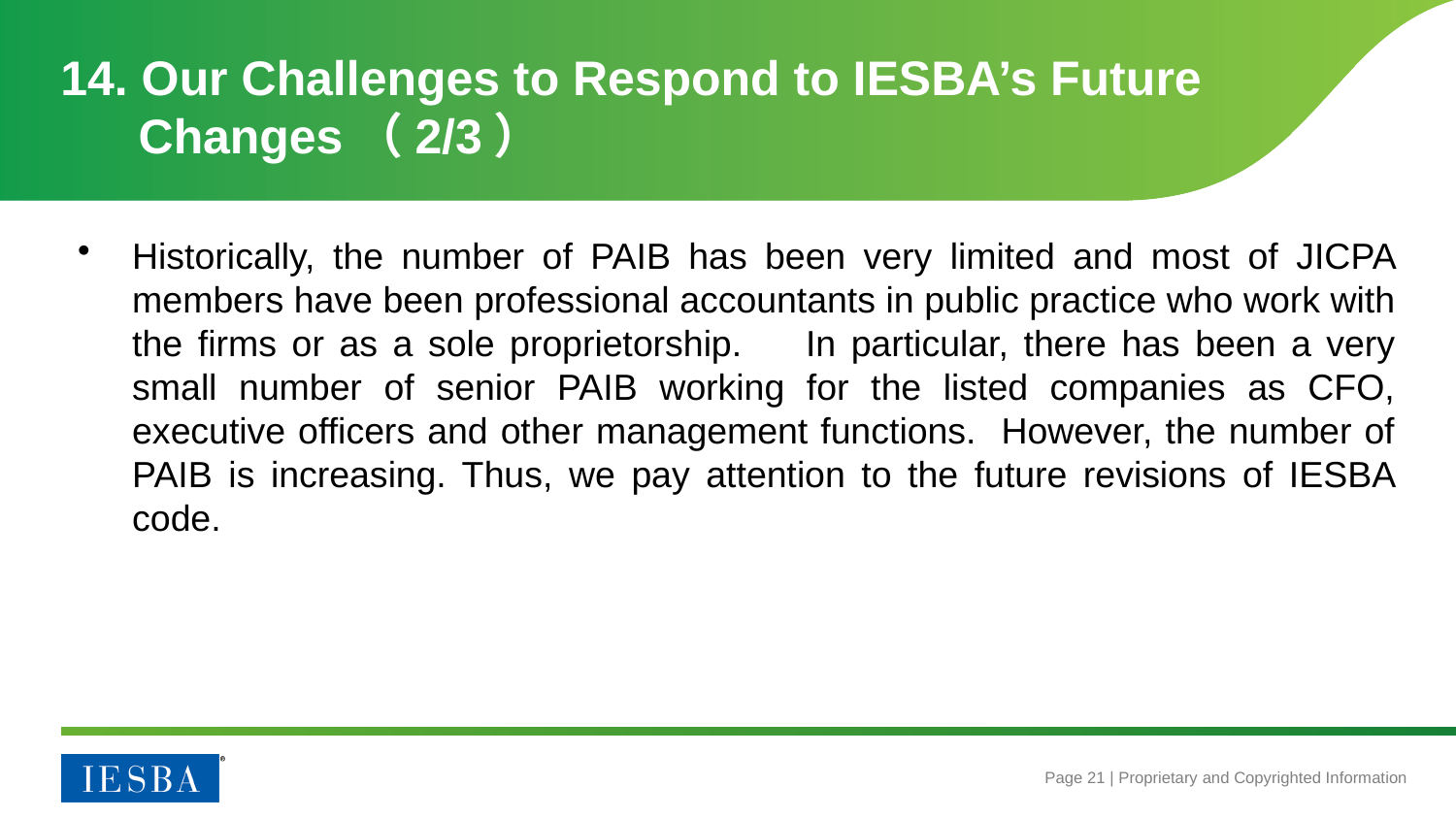

# 14. Our Challenges to Respond to IESBA’s Future Changes（2/3）
Historically, the number of PAIB has been very limited and most of JICPA members have been professional accountants in public practice who work with the firms or as a sole proprietorship.　In particular, there has been a very small number of senior PAIB working for the listed companies as CFO, executive officers and other management functions.  However, the number of PAIB is increasing. Thus, we pay attention to the future revisions of IESBA code.